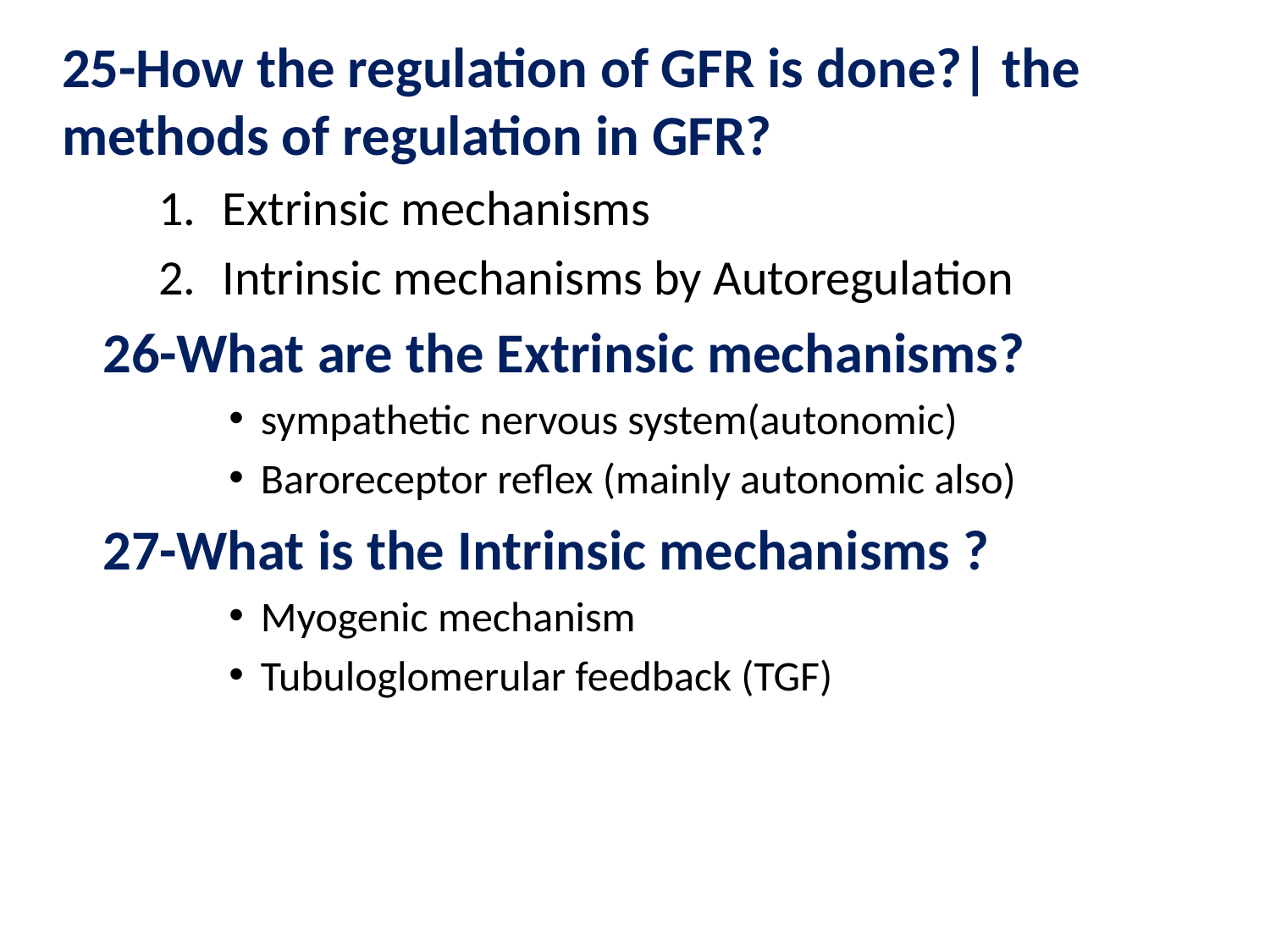

25-How the regulation of GFR is done?| the methods of regulation in GFR?
Extrinsic mechanisms
Intrinsic mechanisms by Autoregulation
26-What are the Extrinsic mechanisms?
sympathetic nervous system(autonomic)
Baroreceptor reflex (mainly autonomic also)
27-What is the Intrinsic mechanisms ?
Myogenic mechanism
Tubuloglomerular feedback (TGF)